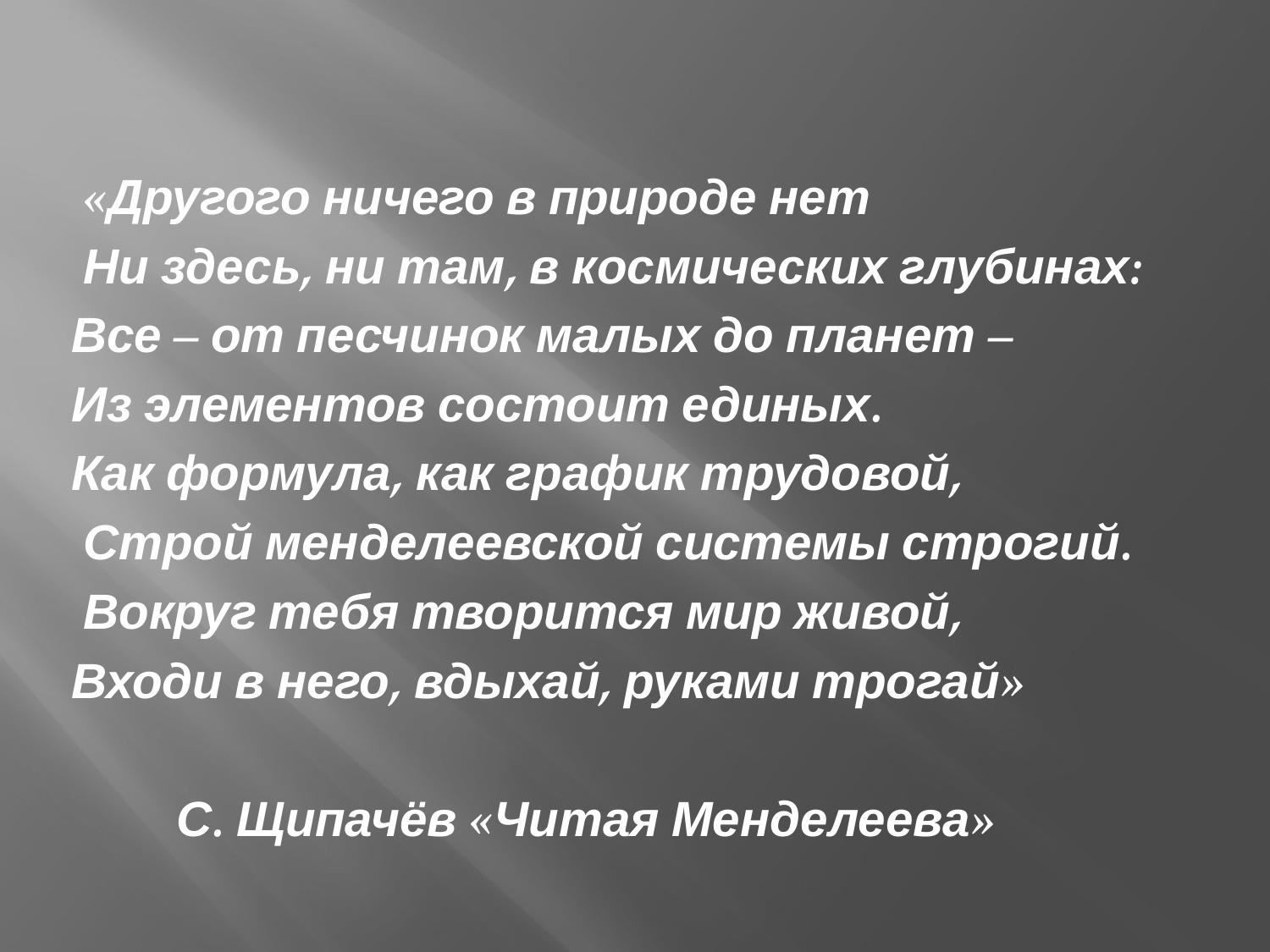

«Другого ничего в природе нет
 Ни здесь, ни там, в космических глубинах:
Все – от песчинок малых до планет –
Из элементов состоит единых.
Как формула, как график трудовой,
 Строй менделеевской системы строгий.
 Вокруг тебя творится мир живой,
Входи в него, вдыхай, руками трогай»

 С. Щипачёв «Читая Менделеева»